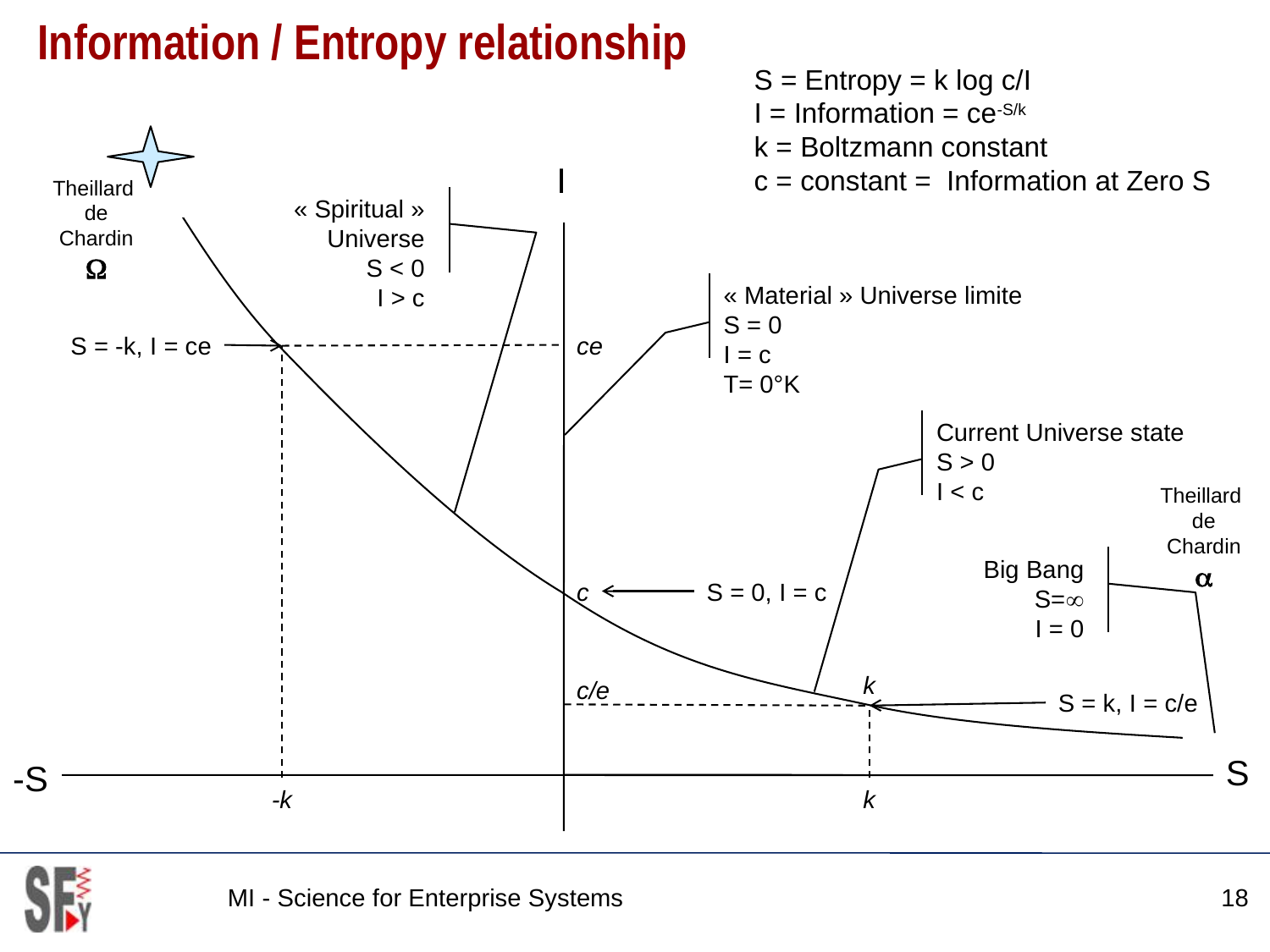

# Information / Entropy relationship
S = Entropy = k log c/I
I = Information = ce-S/k
k = Boltzmann constant
c = constant =  Information at Zero S

I
Theillard
de Chardin
Ω
« Spiritual »
 Universe
S < 0
I > c
« Material » Universe limite
S = 0
I = c
T= 0°K
-k
S = -k, I = ce
ce
Current Universe state
S > 0
I < c
Theillard
de Chardin
α
Big Bang
S=∞
I = 0
c
S = 0, I = c
k
c/e

S = k, I = c/e

S
-S
-k
k
MI - Science for Enterprise Systems
18